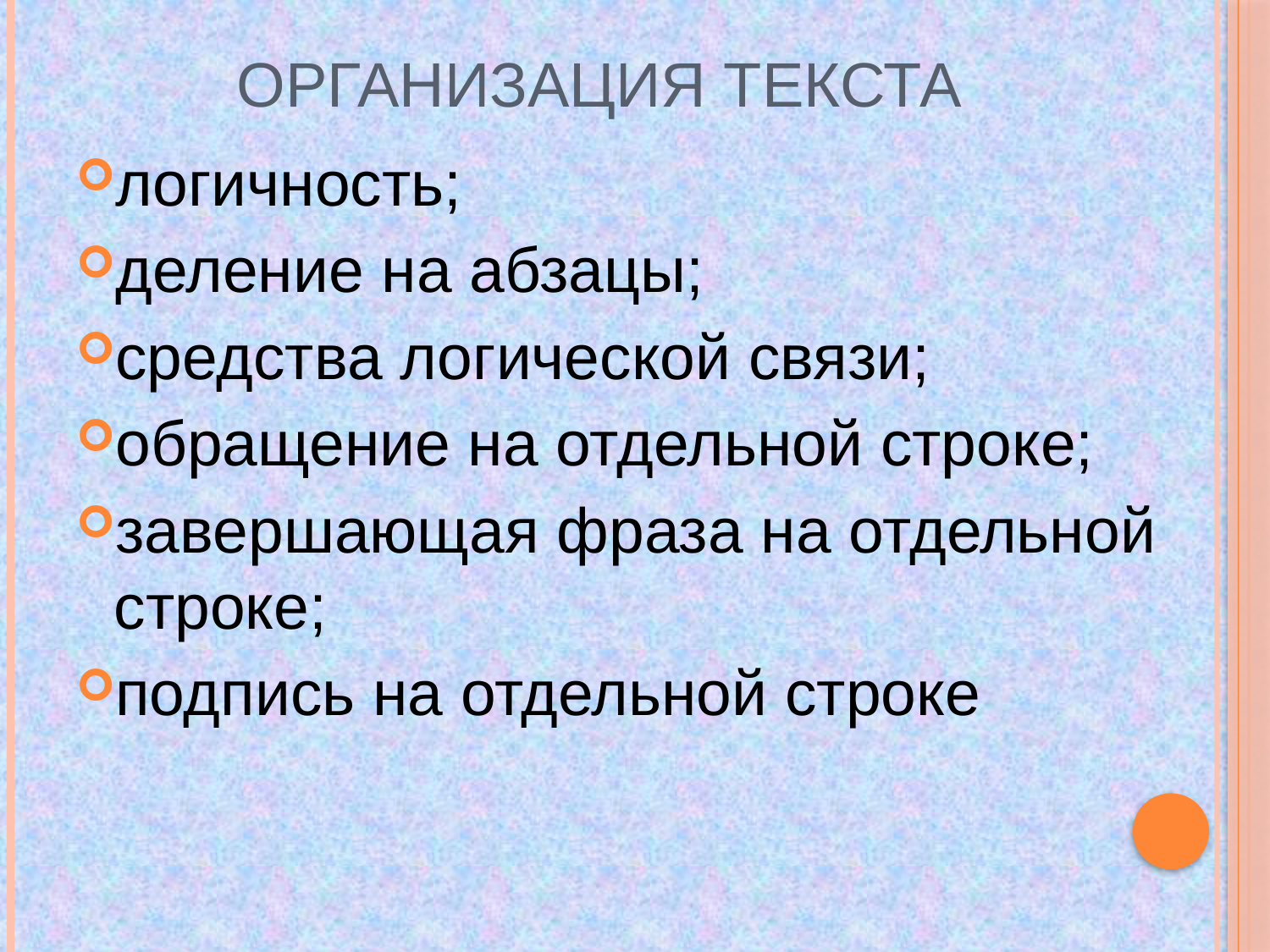

# Организация текста
логичность;
деление на абзацы;
средства логической связи;
обращение на отдельной строке;
завершающая фраза на отдельной строке;
подпись на отдельной строке